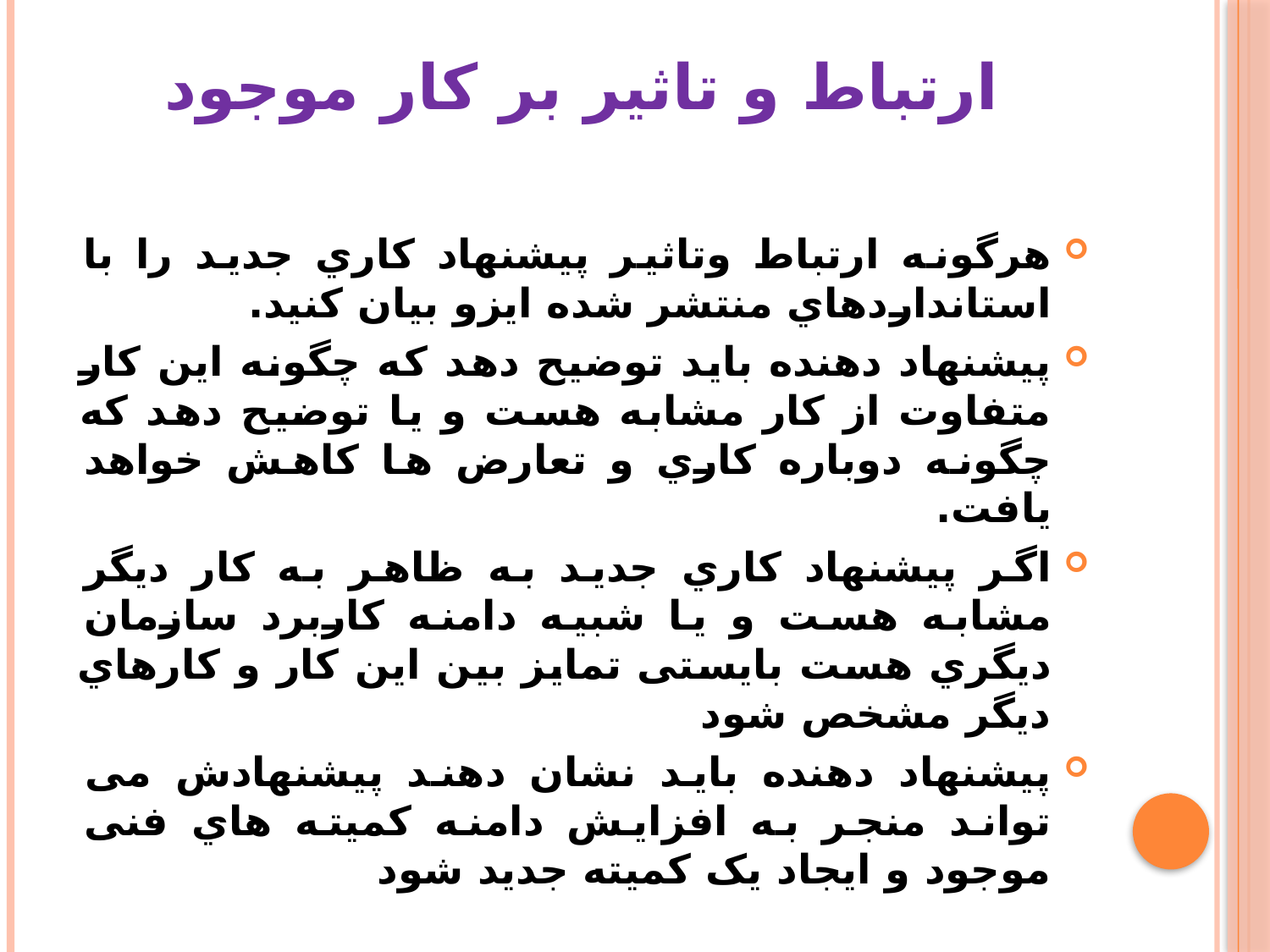

# ارتباط و تاثیر بر کار موجود
هرگونه ارتباط وتاثیر پیشنهاد کاري جدید را با استانداردهاي منتشر شده ایزو بیان کنید.
پیشنهاد دهنده باید توضیح دهد که چگونه این کار متفاوت از کار مشابه هست و یا توضیح دهد که چگونه دوباره کاري و تعارض ها کاهش خواهد یافت.
اگر پیشنهاد کاري جدید به ظاهر به کار دیگر مشابه هست و یا شبیه دامنه کاربرد سازمان دیگري هست بایستی تمایز بین این کار و کارهاي دیگر مشخص شود
پیشنهاد دهنده باید نشان دهند پیشنهادش می تواند منجر به افزایش دامنه کمیته هاي فنی موجود و ایجاد یک کمیته جدید شود